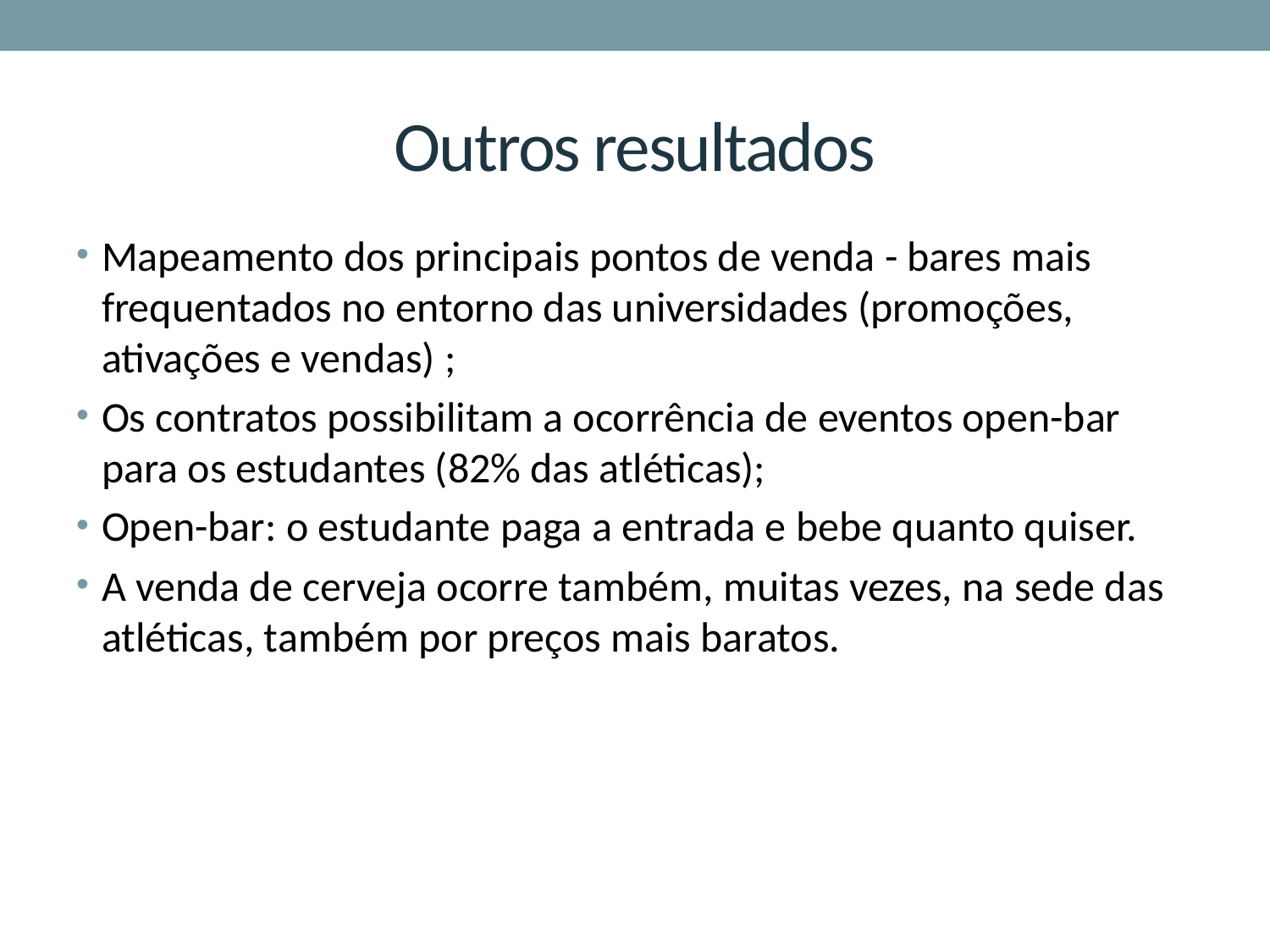

# Outros resultados
Mapeamento dos principais pontos de venda - bares mais frequentados no entorno das universidades (promoções, ativações e vendas) ;
Os contratos possibilitam a ocorrência de eventos open-bar para os estudantes (82% das atléticas);
Open-bar: o estudante paga a entrada e bebe quanto quiser.
A venda de cerveja ocorre também, muitas vezes, na sede das atléticas, também por preços mais baratos.